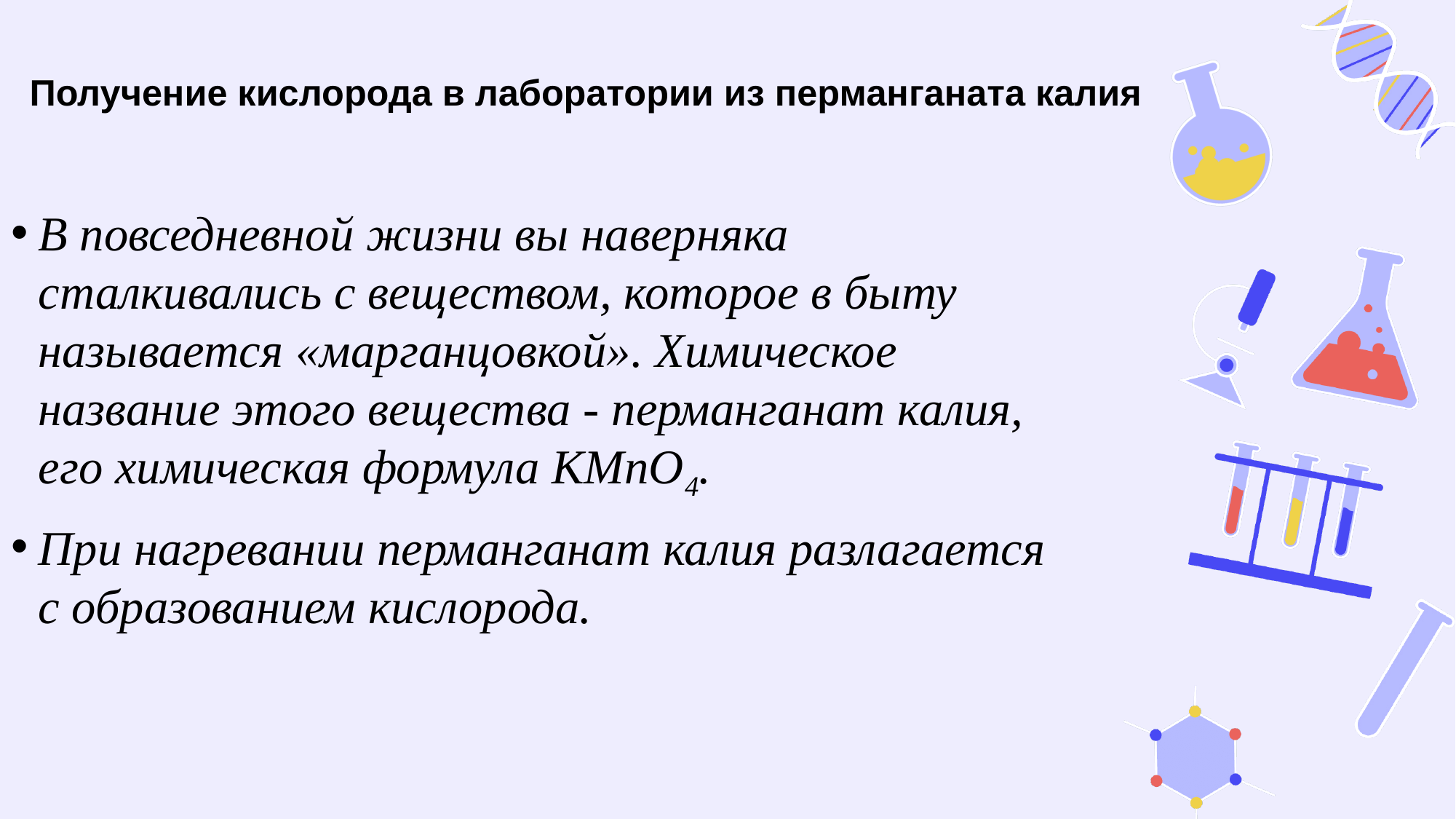

# Получение кислорода в лаборатории из перманганата калия
В повседневной жизни вы наверняка сталкивались с веществом, которое в быту называется «марганцовкой». Химическое название этого вещества - перманганат калия, его химическая формула KMnO4.
При нагревании перманганат калия разлагается с образованием кислорода.